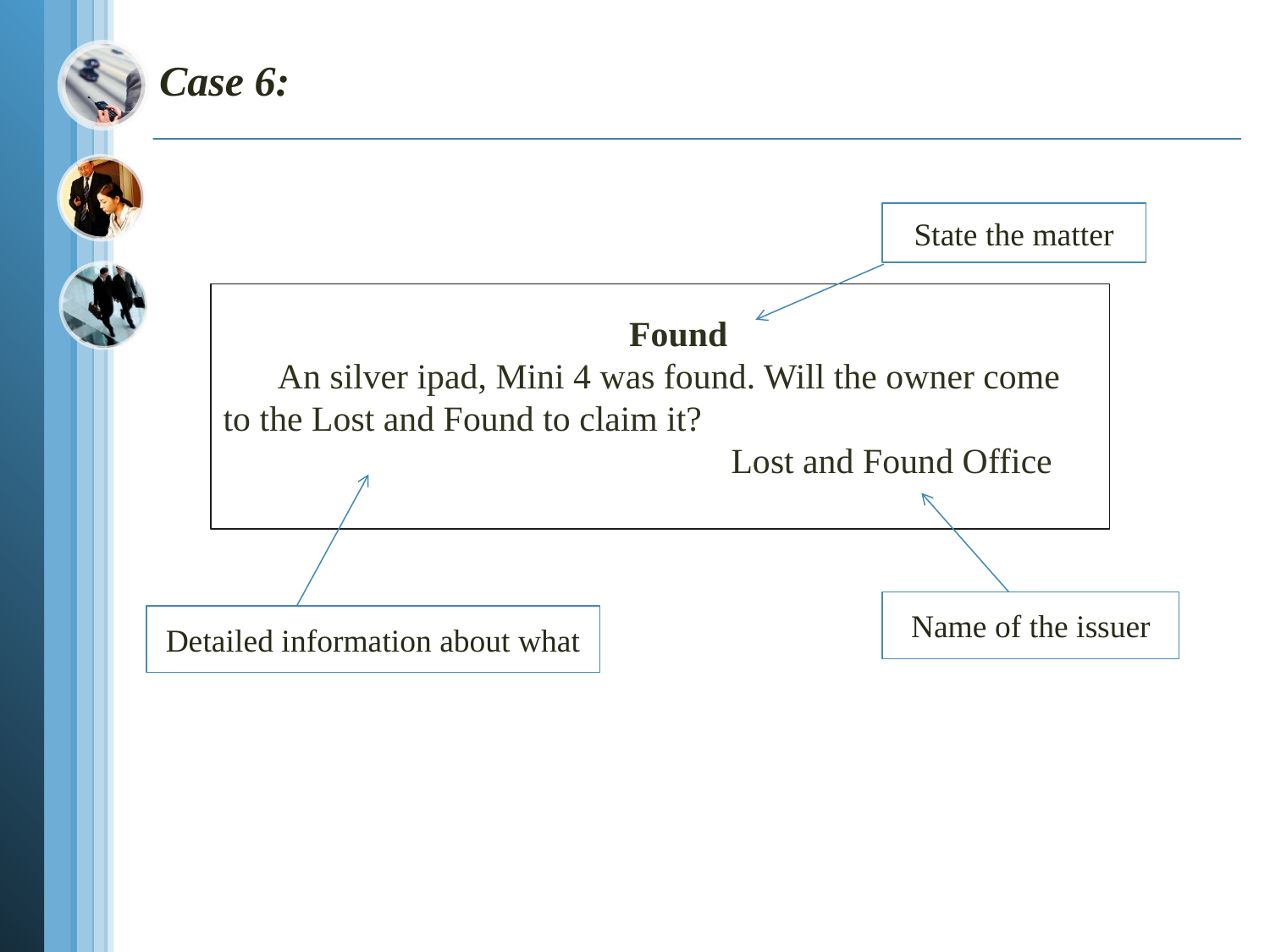

# Case 6:

State the matter
Found
  An silver ipad, Mini 4 was found. Will the owner come to the Lost and Found to claim it?
                                                Lost and Found Office

Name of the issuer
Detailed information about what